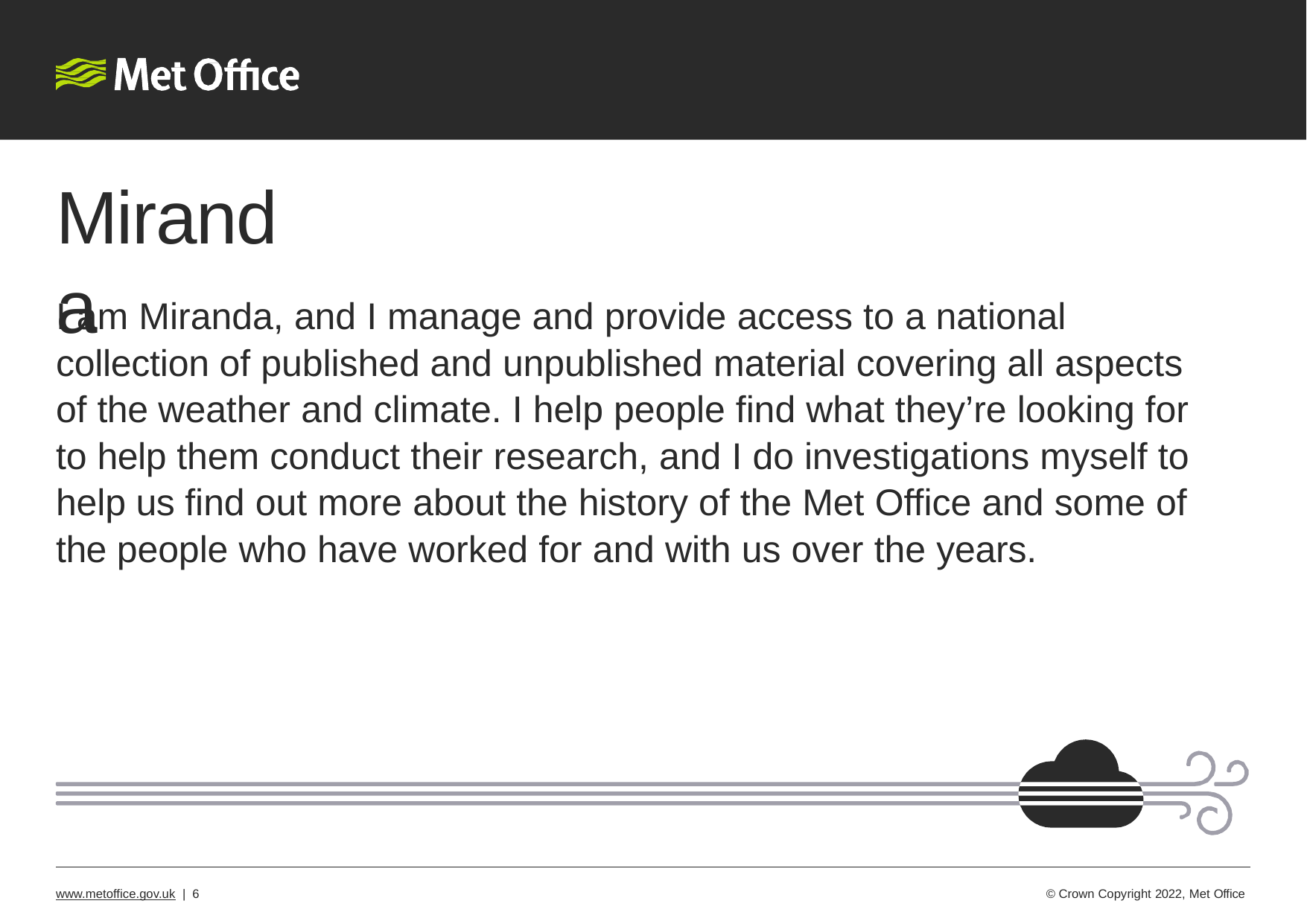

# Miranda
I am Miranda, and I manage and provide access to a national collection of published and unpublished material covering all aspects of the weather and climate. I help people find what they’re looking for to help them conduct their research, and I do investigations myself to help us find out more about the history of the Met Office and some of the people who have worked for and with us over the years.

www.metoffice.gov.uk | 6
© Crown Copyright 2022, Met Office